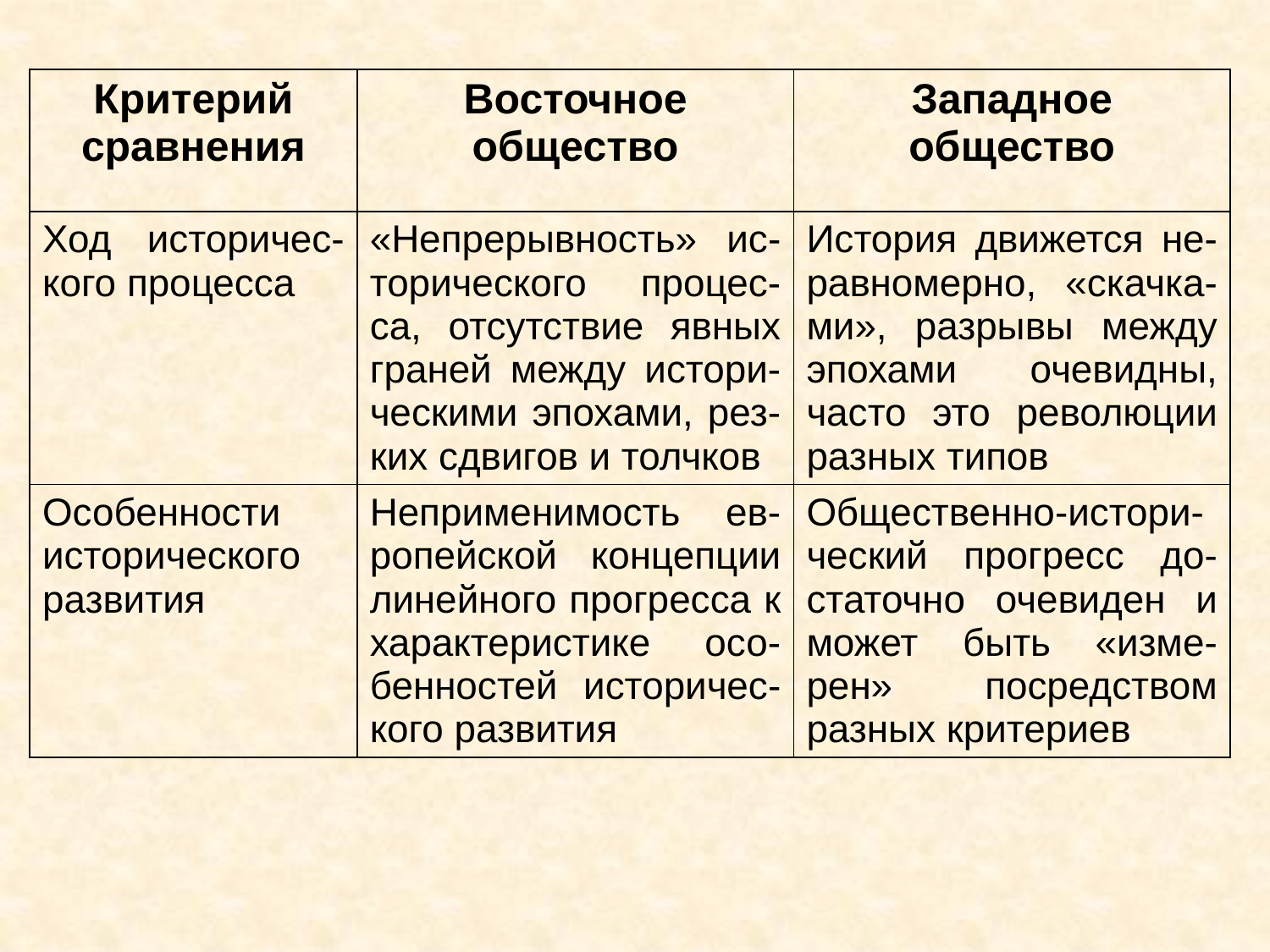

| Критерий сравнения | Восточное общество | Западное общество |
| --- | --- | --- |
| Ход историчес-кого процесса | «Непрерывность» ис-торического процес-са, отсутствие явных граней между истори-ческими эпохами, рез-ких сдвигов и толчков | История движется не-равномерно, «скачка-ми», разрывы между эпохами очевидны, часто это революции разных типов |
| Особенности исторического развития | Неприменимость ев-ропейской концепции линейного прогресса к характеристике осо-бенностей историчес-кого развития | Общественно-истори-ческий прогресс до-статочно очевиден и может быть «изме-рен» посредством разных критериев |